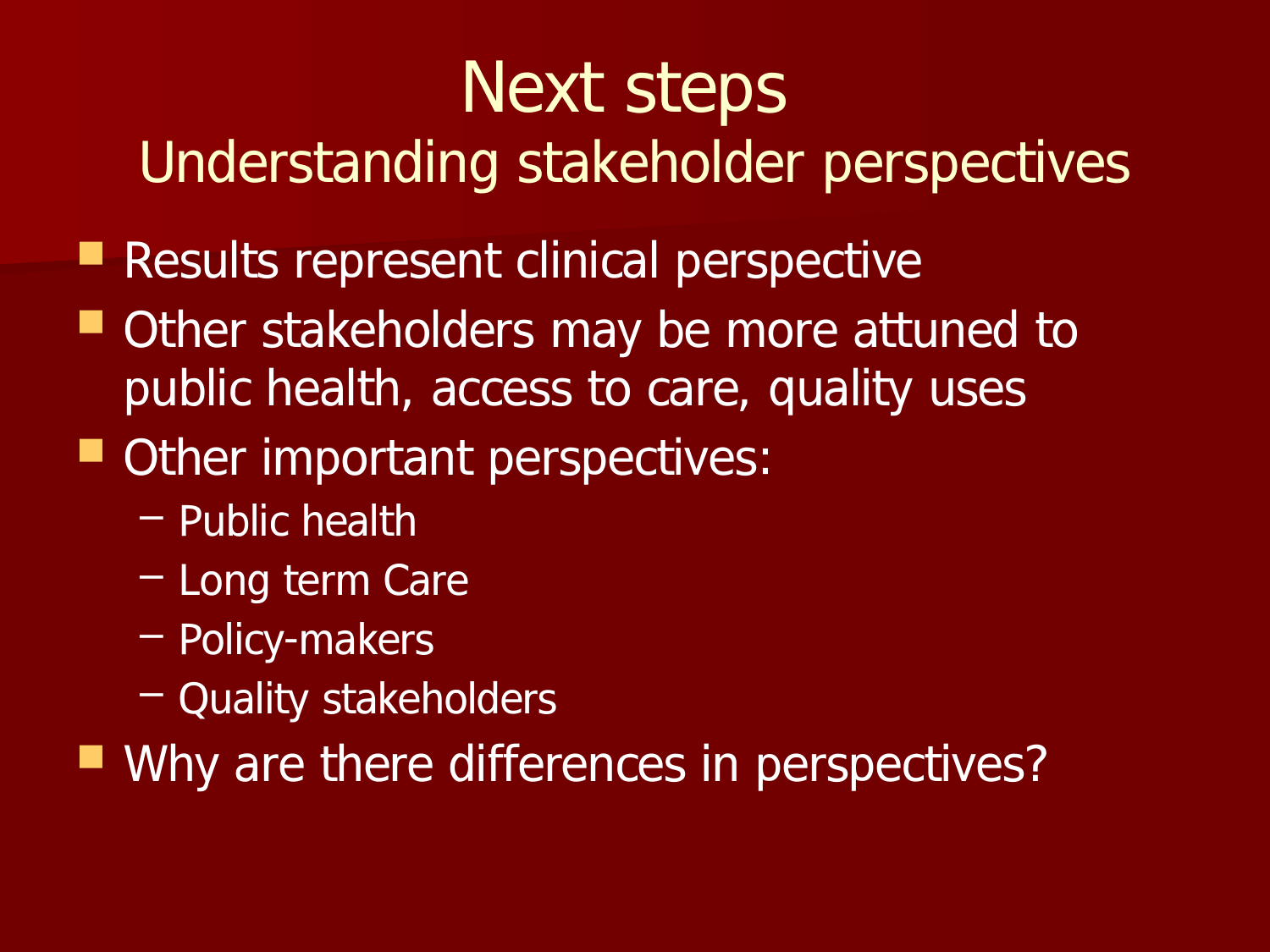

# Next steps Understanding stakeholder perspectives
Results represent clinical perspective
Other stakeholders may be more attuned to public health, access to care, quality uses
Other important perspectives:
Public health
Long term Care
Policy-makers
Quality stakeholders
Why are there differences in perspectives?